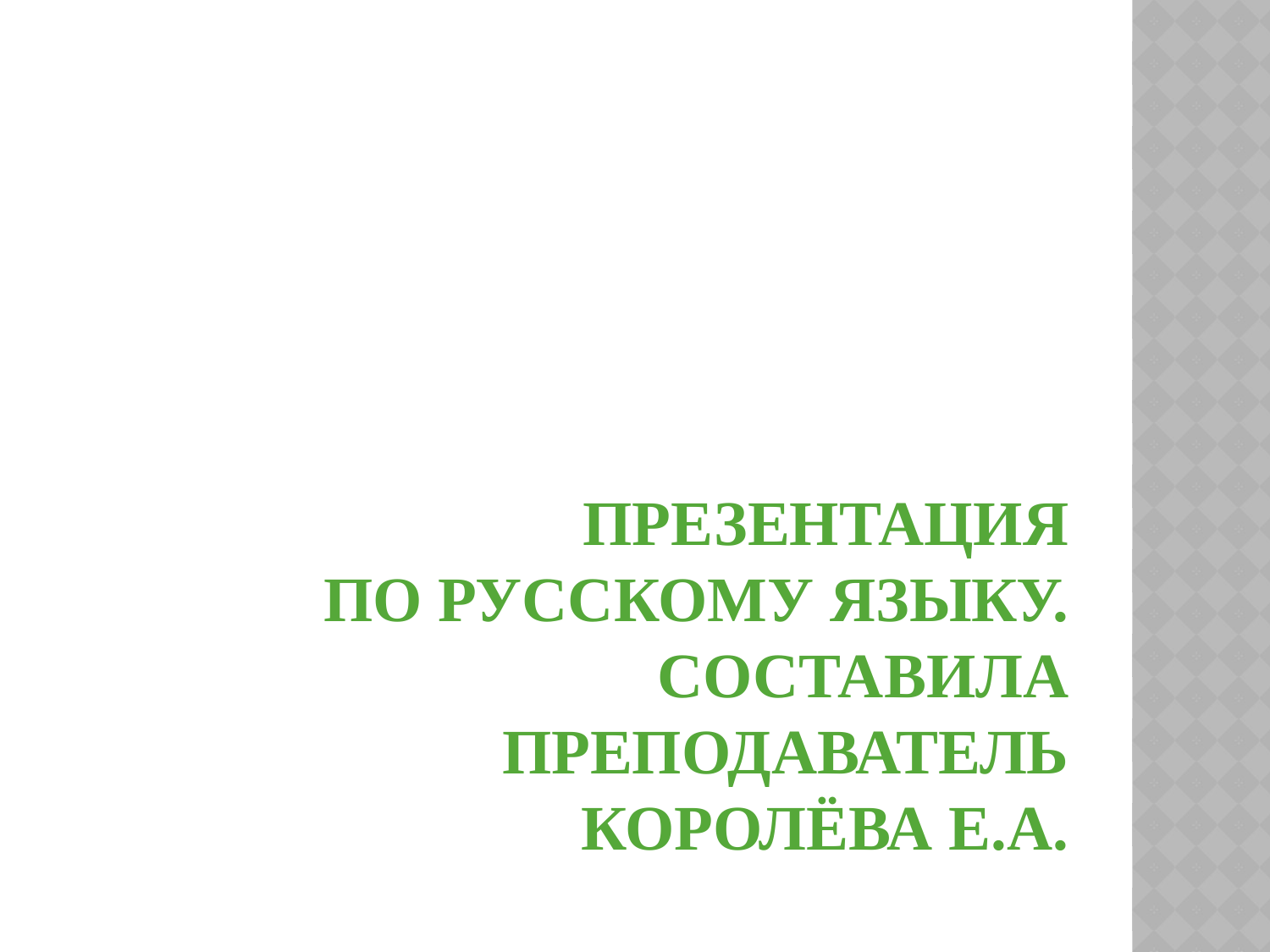

# Презентация по русскому языку. Составила преподаватель Королёва Е.А.